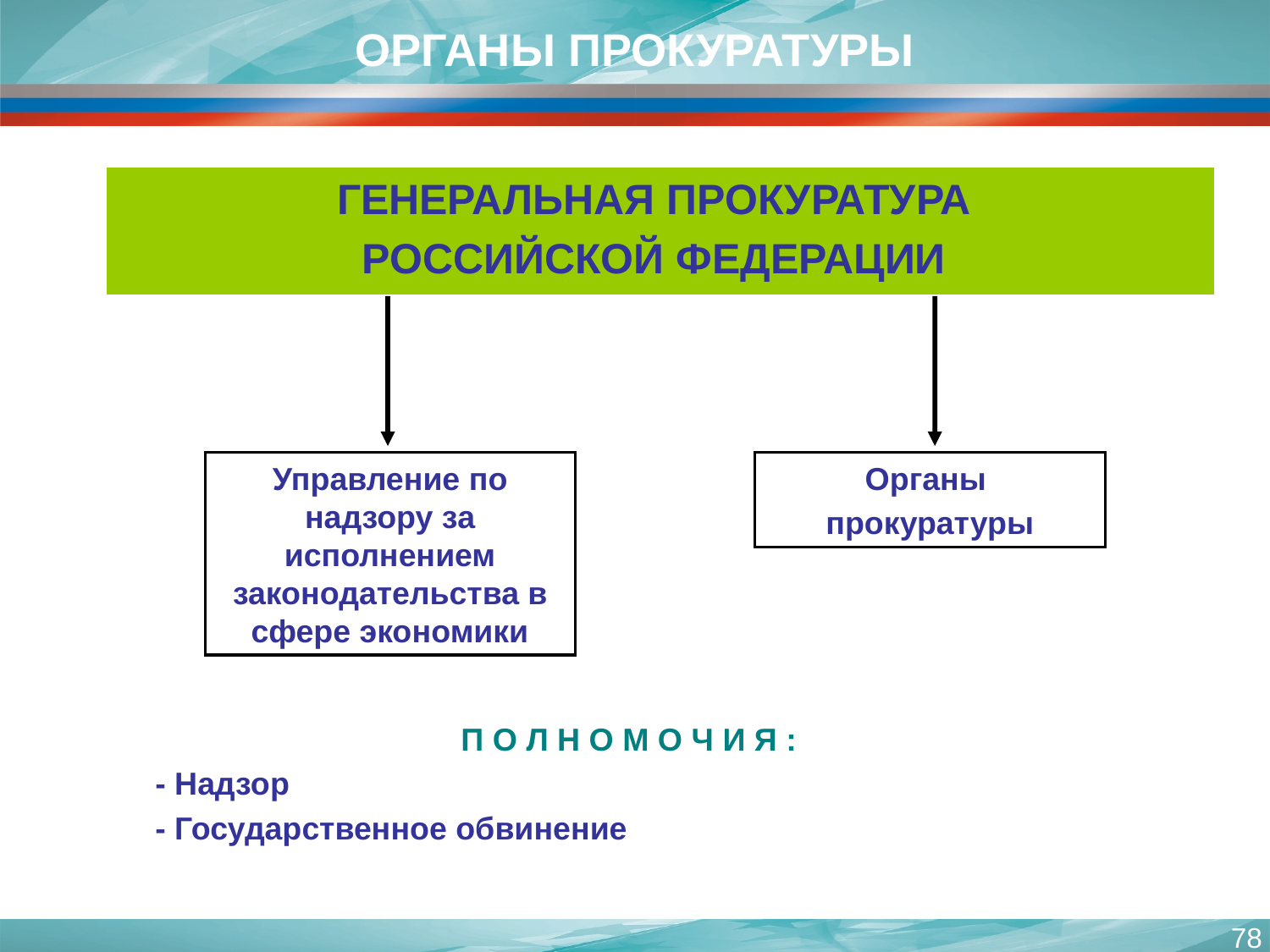

ОРГАНЫ ПРОКУРАТУРЫ
ГЕНЕРАЛЬНАЯ ПРОКУРАТУРА
РОССИЙСКОЙ ФЕДЕРАЦИИ

Управление по надзору за исполнением законодательства в сфере экономики
Органы
прокуратуры
П О Л Н О М О Ч И Я :
- Надзор
- Государственное обвинение
78